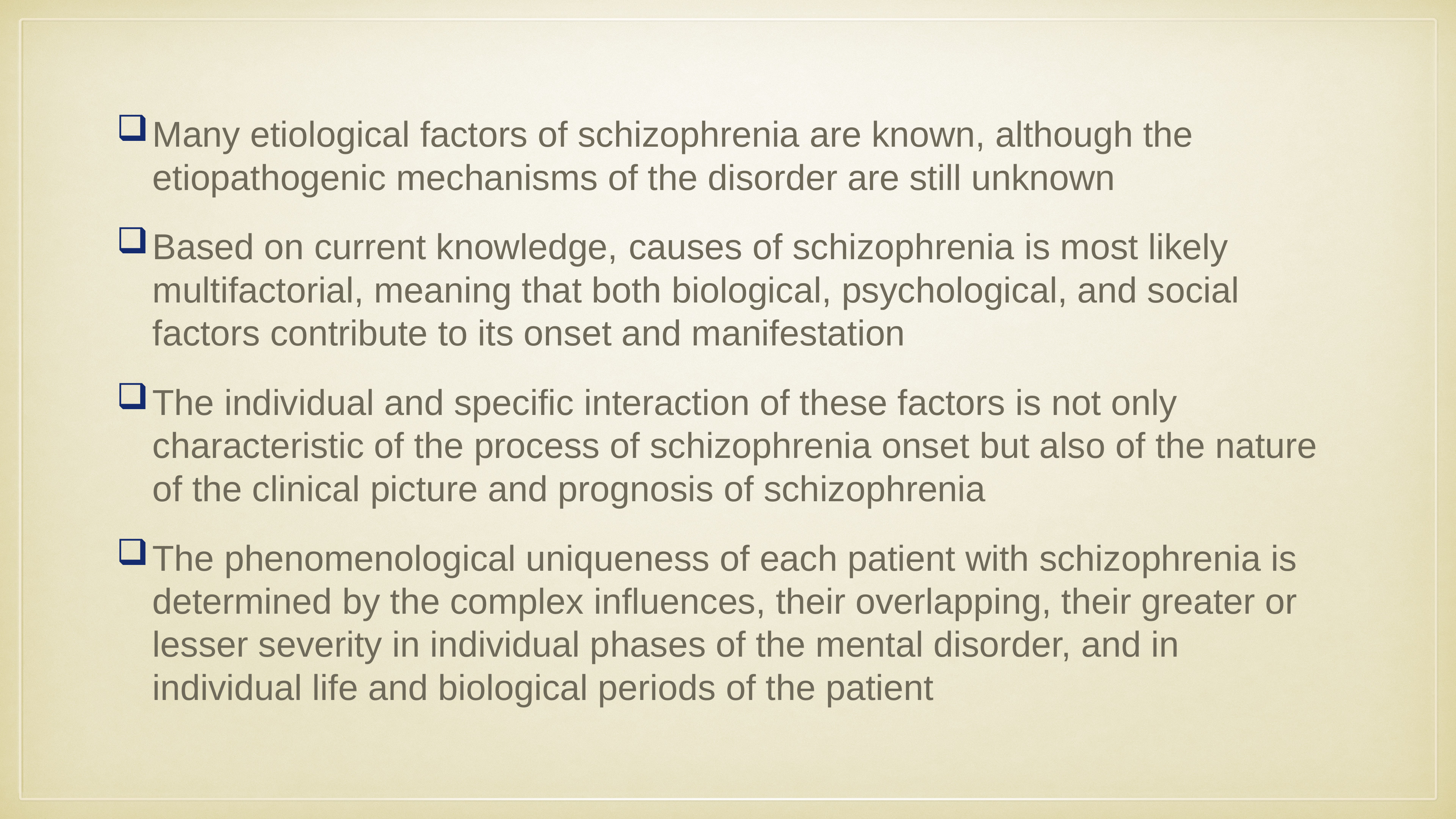

Many etiological factors of schizophrenia are known, although the etiopathogenic mechanisms of the disorder are still unknown
Based on current knowledge, causes of schizophrenia is most likely multifactorial, meaning that both biological, psychological, and social factors contribute to its onset and manifestation
The individual and specific interaction of these factors is not only characteristic of the process of schizophrenia onset but also of the nature of the clinical picture and prognosis of schizophrenia
The phenomenological uniqueness of each patient with schizophrenia is determined by the complex influences, their overlapping, their greater or lesser severity in individual phases of the mental disorder, and in individual life and biological periods of the patient